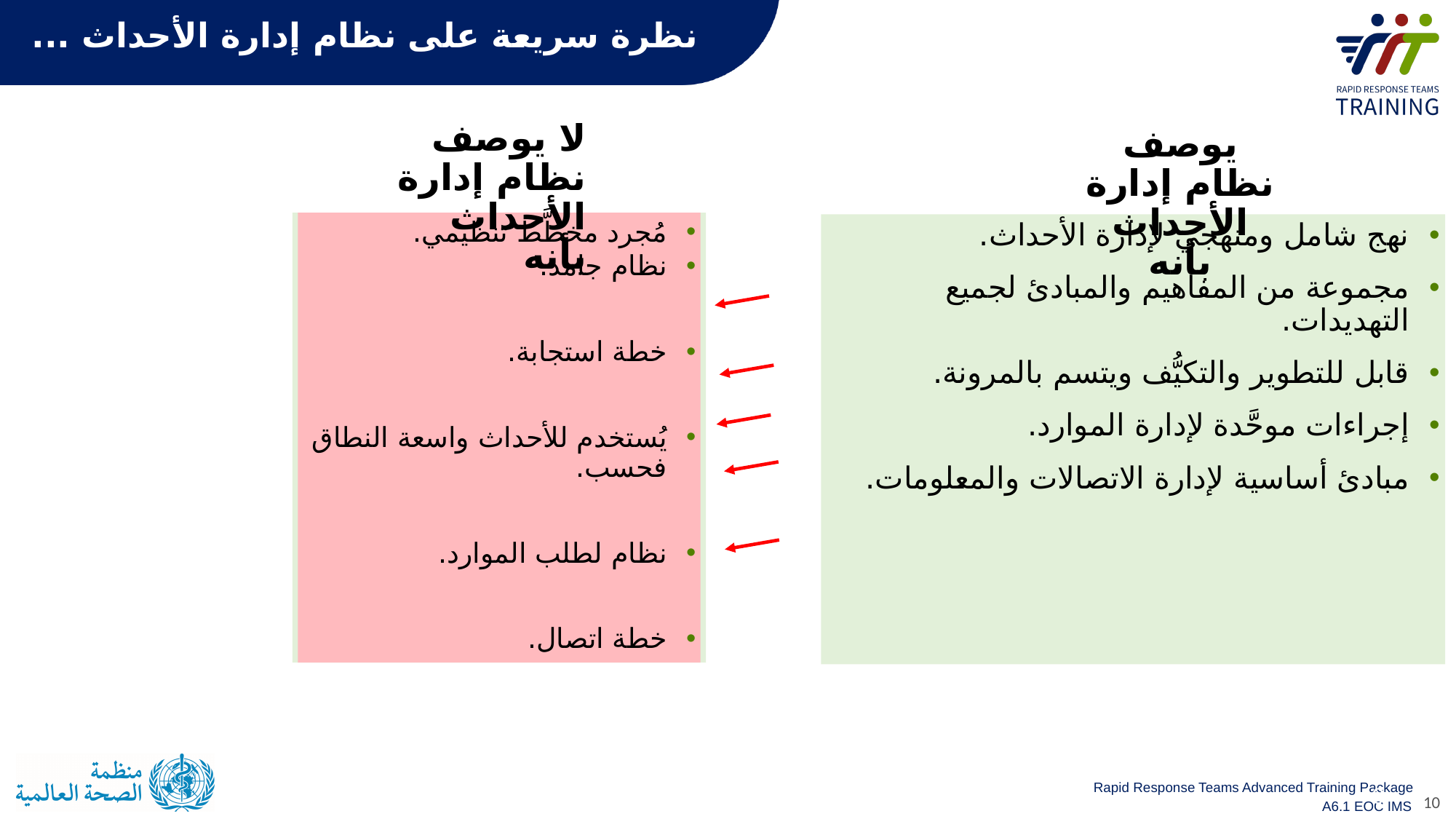

نظرة سريعة على نظام إدارة الأحداث ...
لا يوصف نظام إدارة الأحداث بأنه
يوصف نظام إدارة الأحداث بأنه

مُجرد مخطَّط تنظيمي.
نظام جامد.

خطة استجابة.

يُستخدم للأحداث واسعة النطاق فحسب.

نظام لطلب الموارد.

خطة اتصال.
نهج شامل ومنهجي لإدارة الأحداث.
مجموعة من المفاهيم والمبادئ لجميع التهديدات.
قابل للتطوير والتكيُّف ويتسم بالمرونة.
إجراءات موحَّدة لإدارة الموارد.
مبادئ أساسية لإدارة الاتصالات والمعلومات.

10